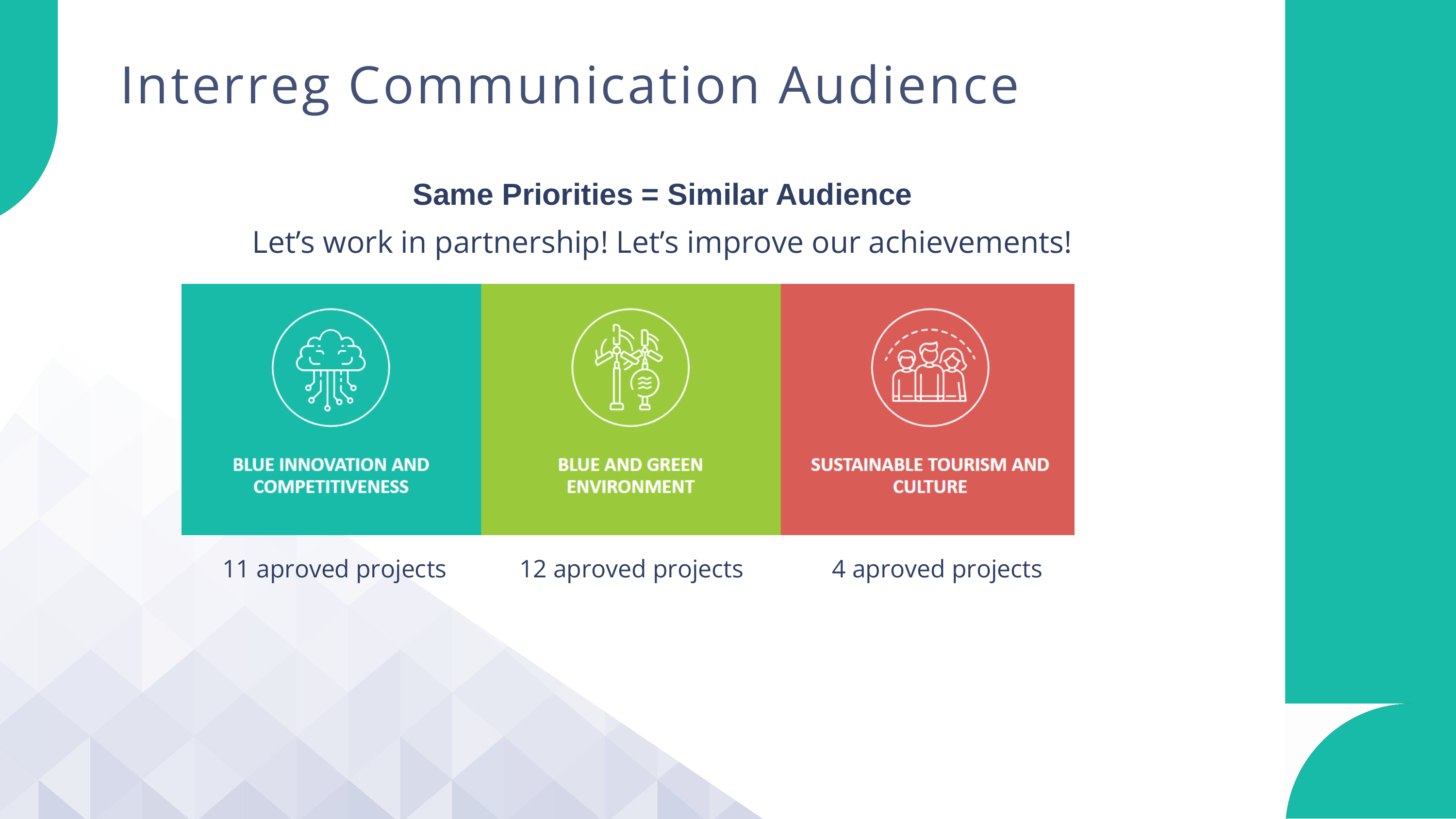

Interreg Communication Audience
Same Priorities = Similar Audience
Let’s work in partnership! Let’s improve our achievements!

11 aproved projects
12 aproved projects
4 aproved projects